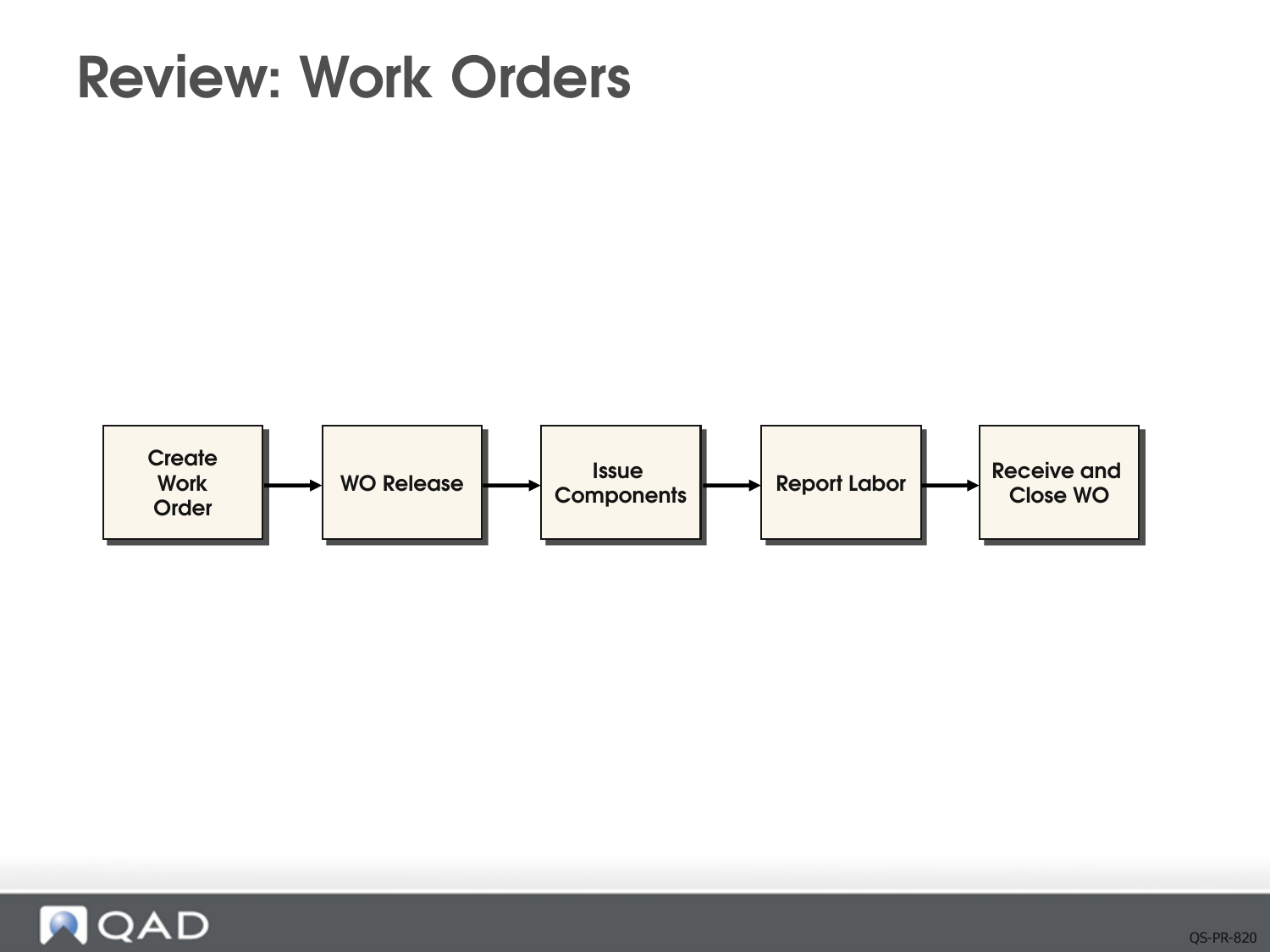

# Review: Work Orders
Create
Work
Order
WO Release
Issue
Components
Report Labor
Receive and
Close WO

QS-PR-820